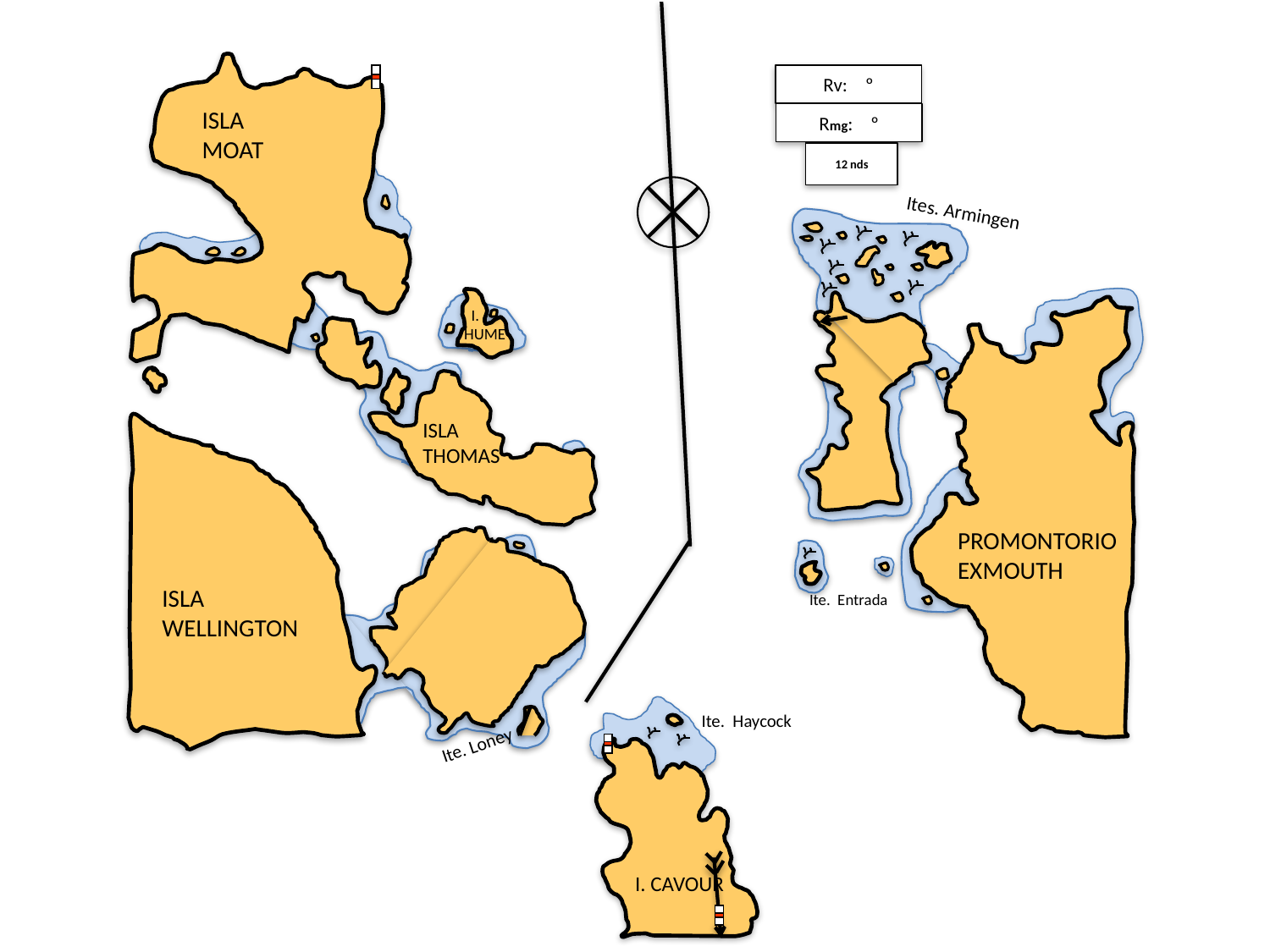

Rv:    º
Rmg:    º
12 nds
ISLA MOAT

Ites. Armingen

  I.
HUME

ISLA
THOMAS

PROMONTORIO
EXMOUTH

ISLA
WELLINGTON
Ite.  Entrada

Ite.  Haycock

Ite. Loney

I. CAVOUR